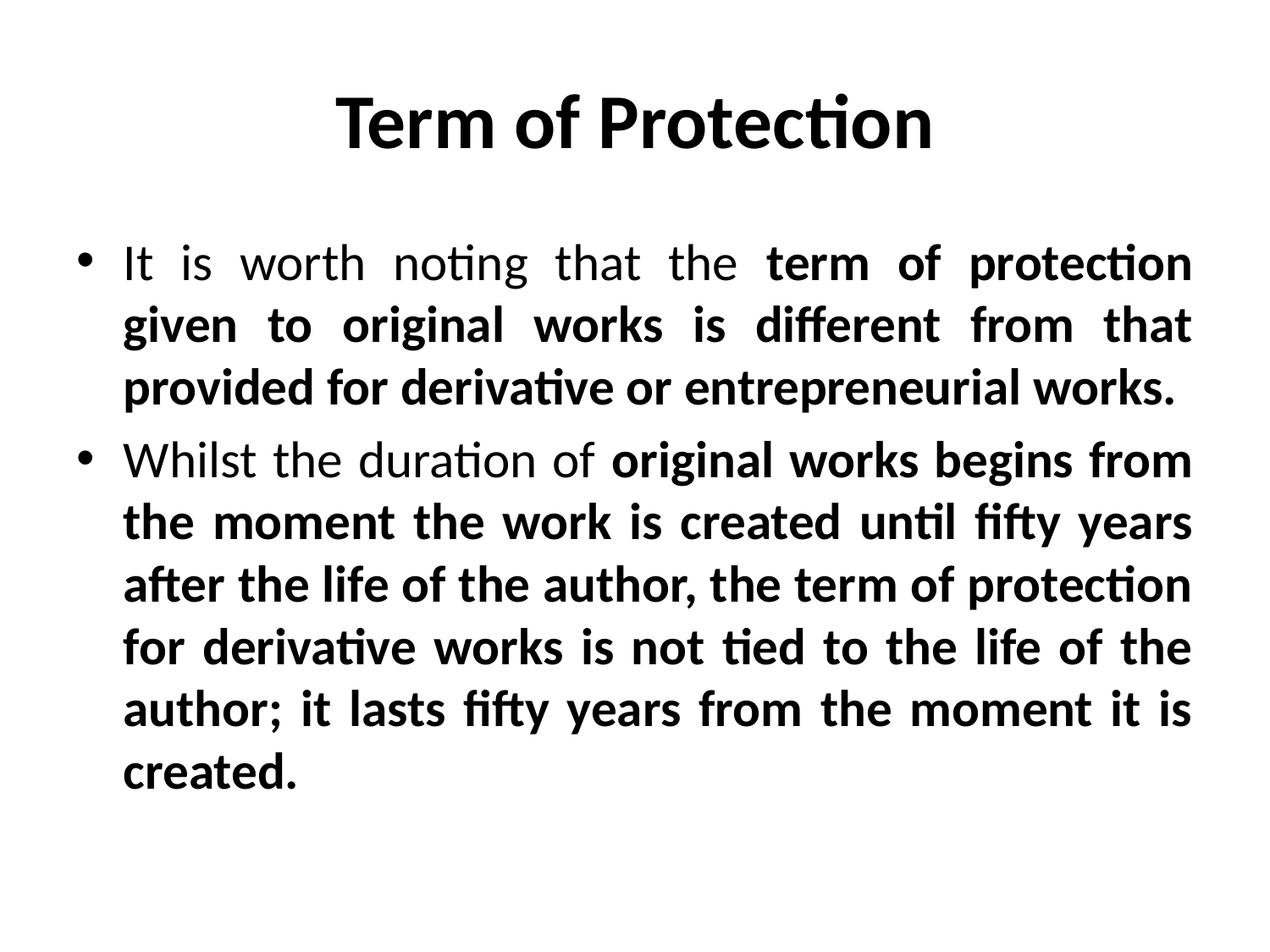

# Term of Protection
It is worth noting that the term of protection given to original works is different from that provided for derivative or entrepreneurial works.
Whilst the duration of original works begins from the moment the work is created until fifty years after the life of the author, the term of protection for derivative works is not tied to the life of the author; it lasts fifty years from the moment it is created.